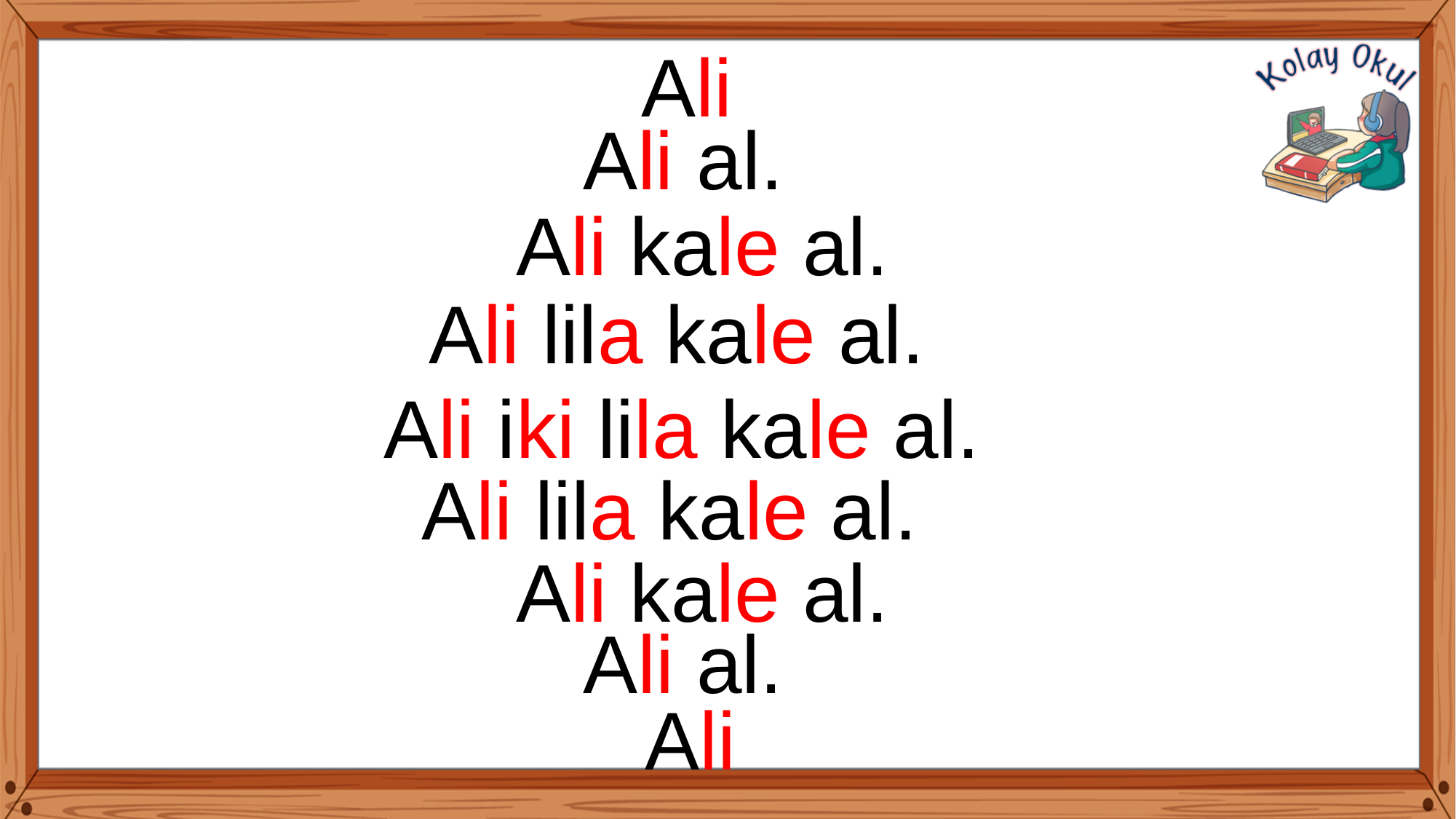

Ali
Ali al.
Ali kale al.
Ali lila kale al.
Ali iki lila kale al.
Ali lila kale al.
Ali kale al.
Ali al.
Ali